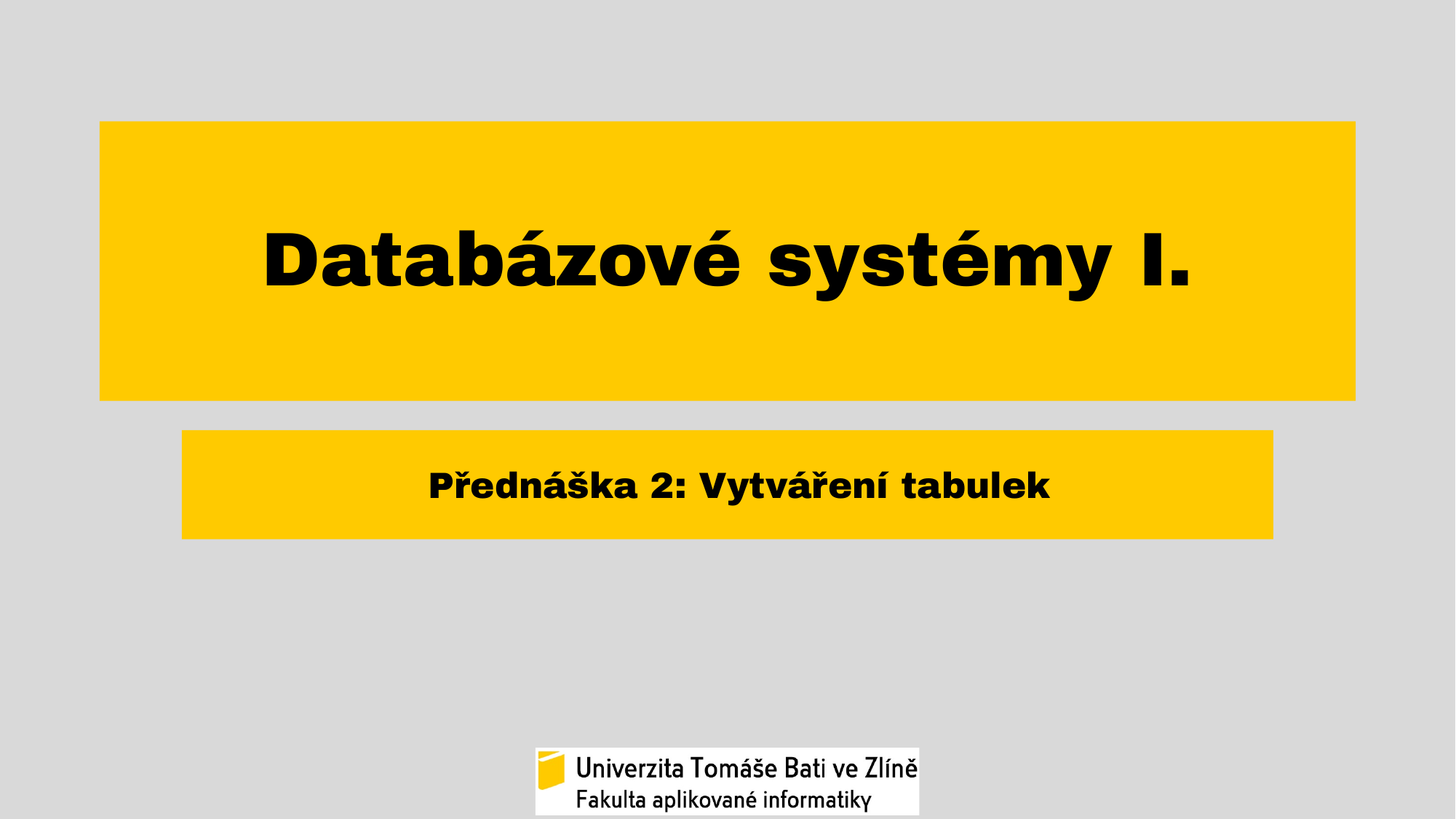

# Databázové systémy I.
Přednáška 2: Vytváření tabulek